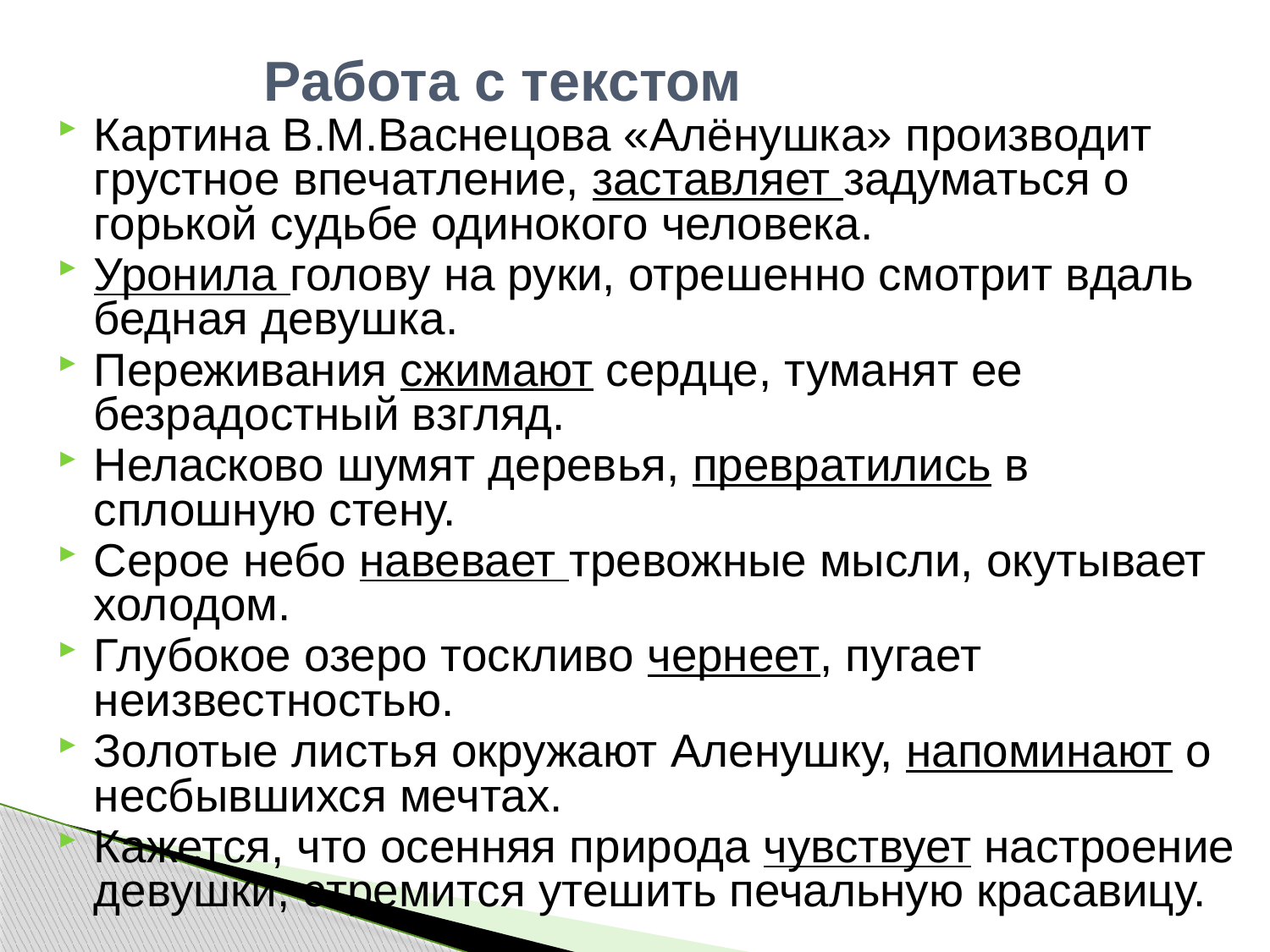

# Работа с текстом
Картина В.М.Васнецова «Алёнушка» производит грустное впечатление, заставляет задуматься о горькой судьбе одинокого человека.
Уронила голову на руки, отрешенно смотрит вдаль бедная девушка.
Переживания сжимают сердце, туманят ее безрадостный взгляд.
Неласково шумят деревья, превратились в сплошную стену.
Серое небо навевает тревожные мысли, окутывает холодом.
Глубокое озеро тоскливо чернеет, пугает неизвестностью.
Золотые листья окружают Аленушку, напоминают о несбывшихся мечтах.
Кажется, что осенняя природа чувствует настроение девушки, стремится утешить печальную красавицу.